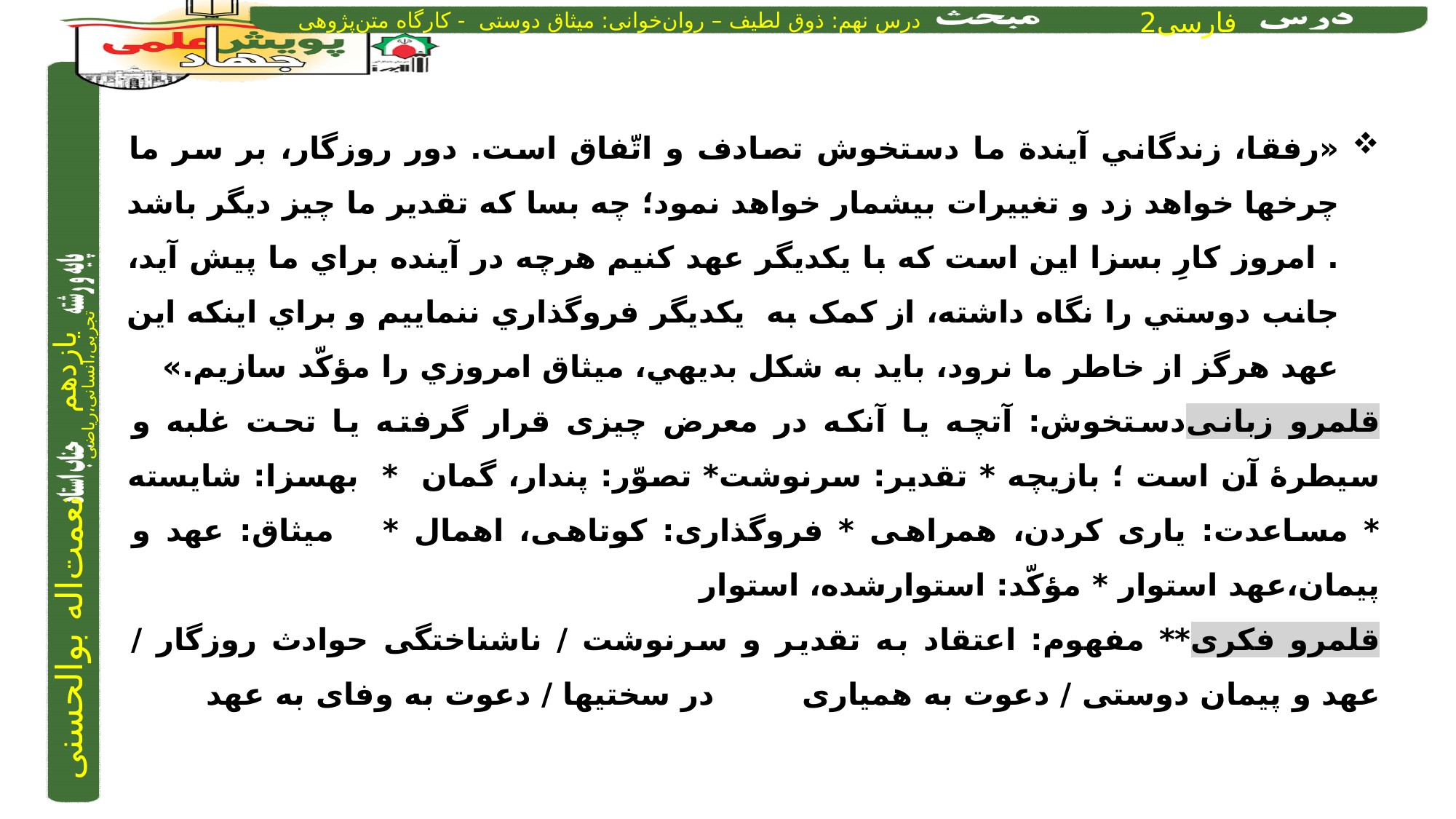

«رفقا، زندگاني آيندة ما دستخوش تصادف و اتّفاق است. دور روزگار، بر سر ما چرخ­ها خواهد زد و تغییرات بي­شمار خواهد نمود؛ چه بسا كه تقدير ما چیز ديگر باشد . امروز كارِ بسزا اين است كه با يكديگر عهد كنیم هرچه در آينده براي ما پیش آيد، جانب دوستي را نگاه داشته، از كمک به  يكديگر فروگذاري ننمايیم و براي اينكه اين عهد هرگز از خاطر ما نرود، بايد به شكل بديهي، میثاق امروزي را مؤكّد سازيم.»
قلمرو زبانی	دستخوش: آتچه یا آنکه در معرض چیزی قرار گرفته یا تحت غلبه و سیطرۀ آن است ؛ بازیچه * تقدیر: سرنوشت	* تصوّر: پندار، گمان  *  به­سزا: شایسته * مساعدت: یاری کردن،	 همراهی * فروگذاری: کوتاهی، اهمال * 		میثاق: عهد و پیمان،عهد استوار * مؤکّد: استوارشده، استوار
قلمرو فکری	** مفهوم: اعتقاد به تقدیر و سرنوشت / ناشناختگی حوادث روزگار / عهد و پیمان دوستی / دعوت به همیاری		 در سختی­ها / دعوت به وفای به عهد